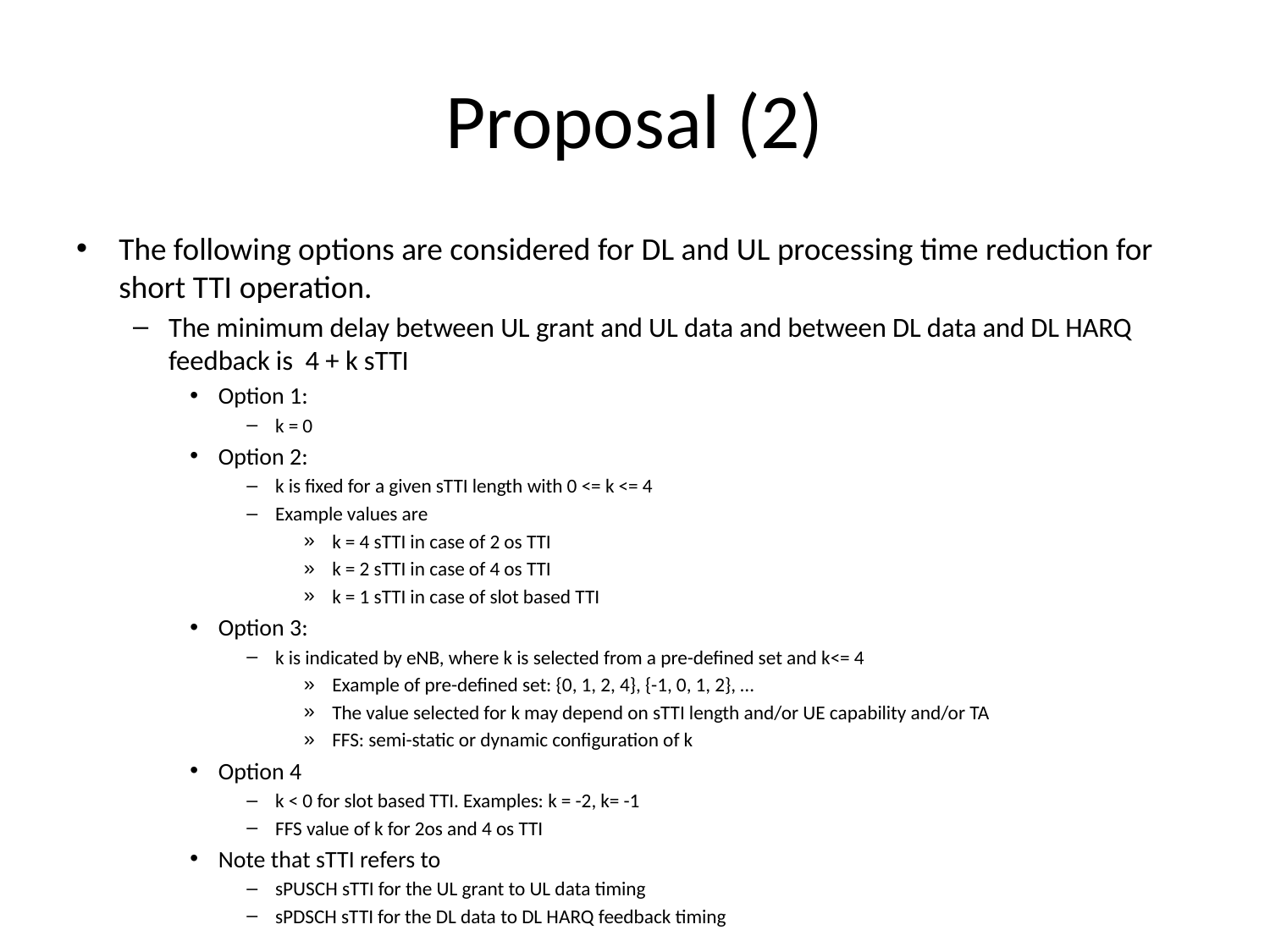

# Proposal (2)
The following options are considered for DL and UL processing time reduction for short TTI operation.
The minimum delay between UL grant and UL data and between DL data and DL HARQ feedback is  4 + k sTTI
Option 1:
k = 0
Option 2:
k is fixed for a given sTTI length with 0 <= k <= 4
Example values are
k = 4 sTTI in case of 2 os TTI
k = 2 sTTI in case of 4 os TTI
k = 1 sTTI in case of slot based TTI
Option 3:
k is indicated by eNB, where k is selected from a pre-defined set and k<= 4
Example of pre-defined set: {0, 1, 2, 4}, {-1, 0, 1, 2}, …
The value selected for k may depend on sTTI length and/or UE capability and/or TA
FFS: semi-static or dynamic configuration of k
Option 4
k < 0 for slot based TTI. Examples: k = -2, k= -1
FFS value of k for 2os and 4 os TTI
Note that sTTI refers to
sPUSCH sTTI for the UL grant to UL data timing
sPDSCH sTTI for the DL data to DL HARQ feedback timing